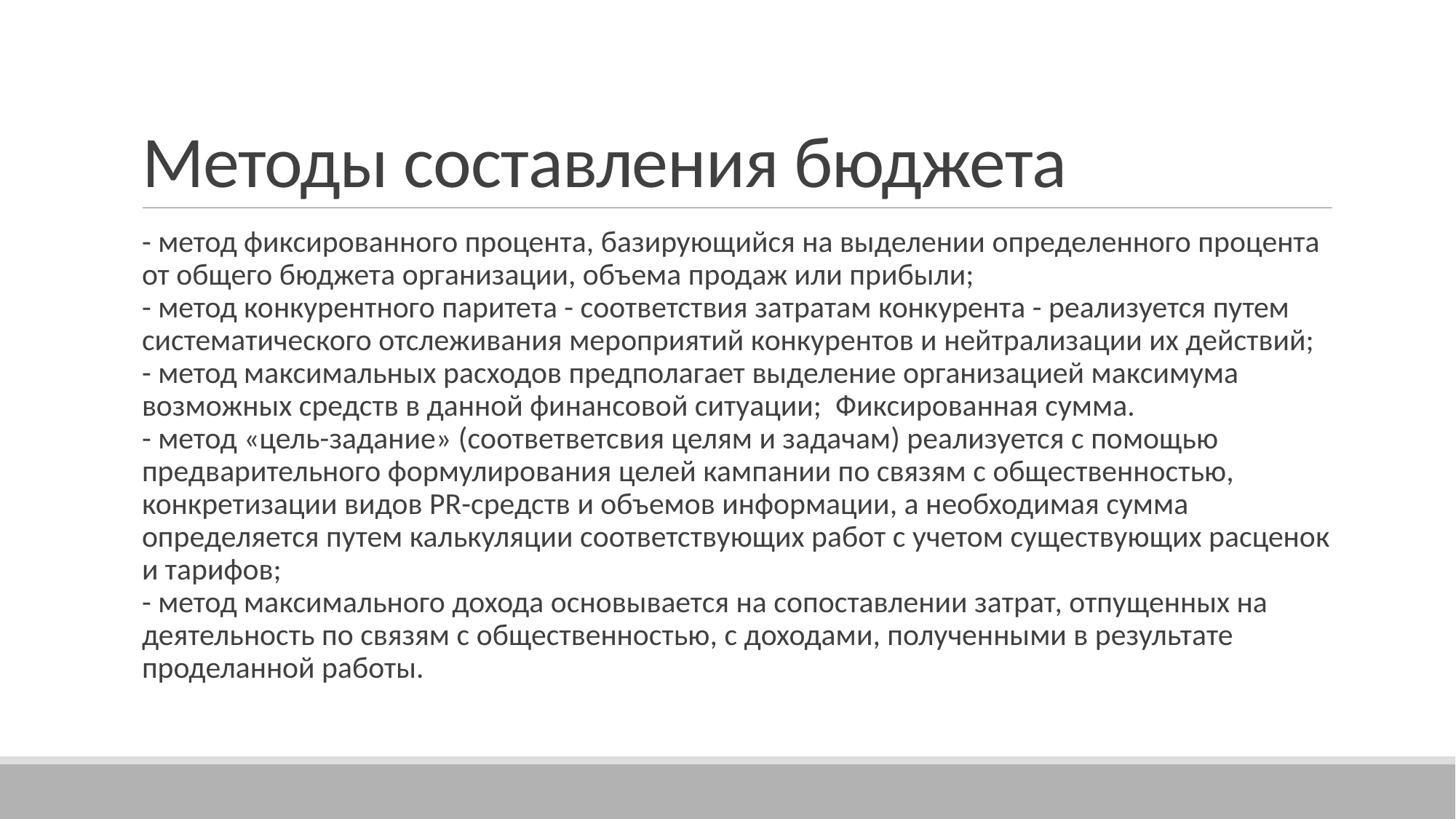

# Методы составления бюджета
- метод фиксированного процента, базирующийся на выделении определенного процента от общего бюджета организации, объема продаж или прибыли;
- метод конкурентного паритета - соответствия затратам конкурента - реализуется путем систематического отслеживания мероприятий конкурентов и нейтрализации их действий;
- метод максимальных расходов предполагает выделение организацией максимума возможных средств в данной финансовой ситуации;  Фиксированная сумма.
- метод «цель-задание» (соответветсвия целям и задачам) реализуется с помощью предварительного формулирования целей кампании по связям с общественностью, конкретизации видов PR-средств и объемов информации, а необходимая сумма определяется путем калькуляции соответствующих работ с учетом существующих расценок и тарифов;
- метод максимального дохода основывается на сопоставлении затрат, отпущенных на деятельность по связям с общественностью, с доходами, полученными в результате проделанной работы.